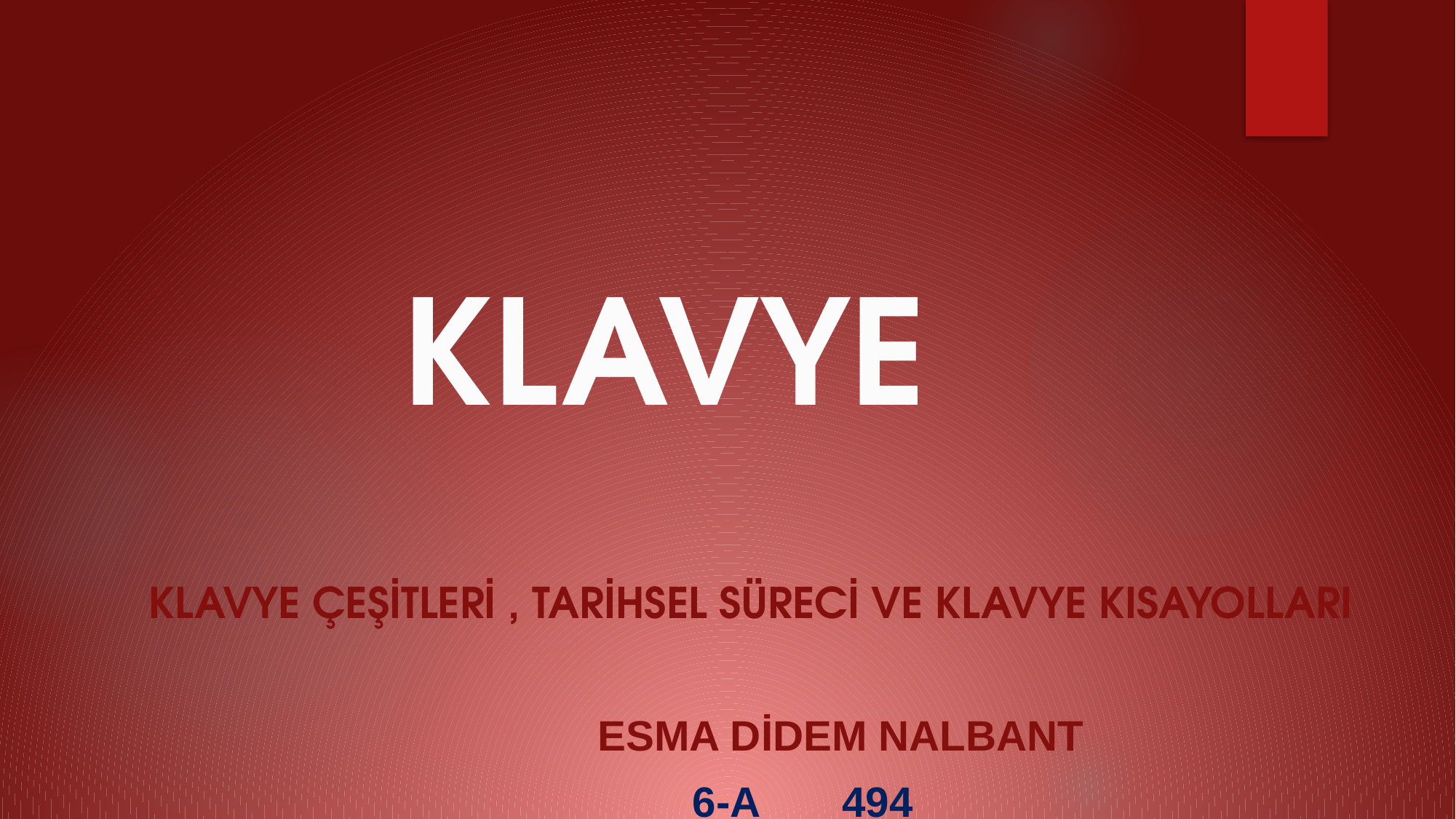

# KLAVYE
KLAVYE ÇEŞİTLERi , TARİHSEL SÜRECİ VE KLAVYE KISAYOLLARI

                                      ESMA DİDEM NALBANT
                                              6-a       494